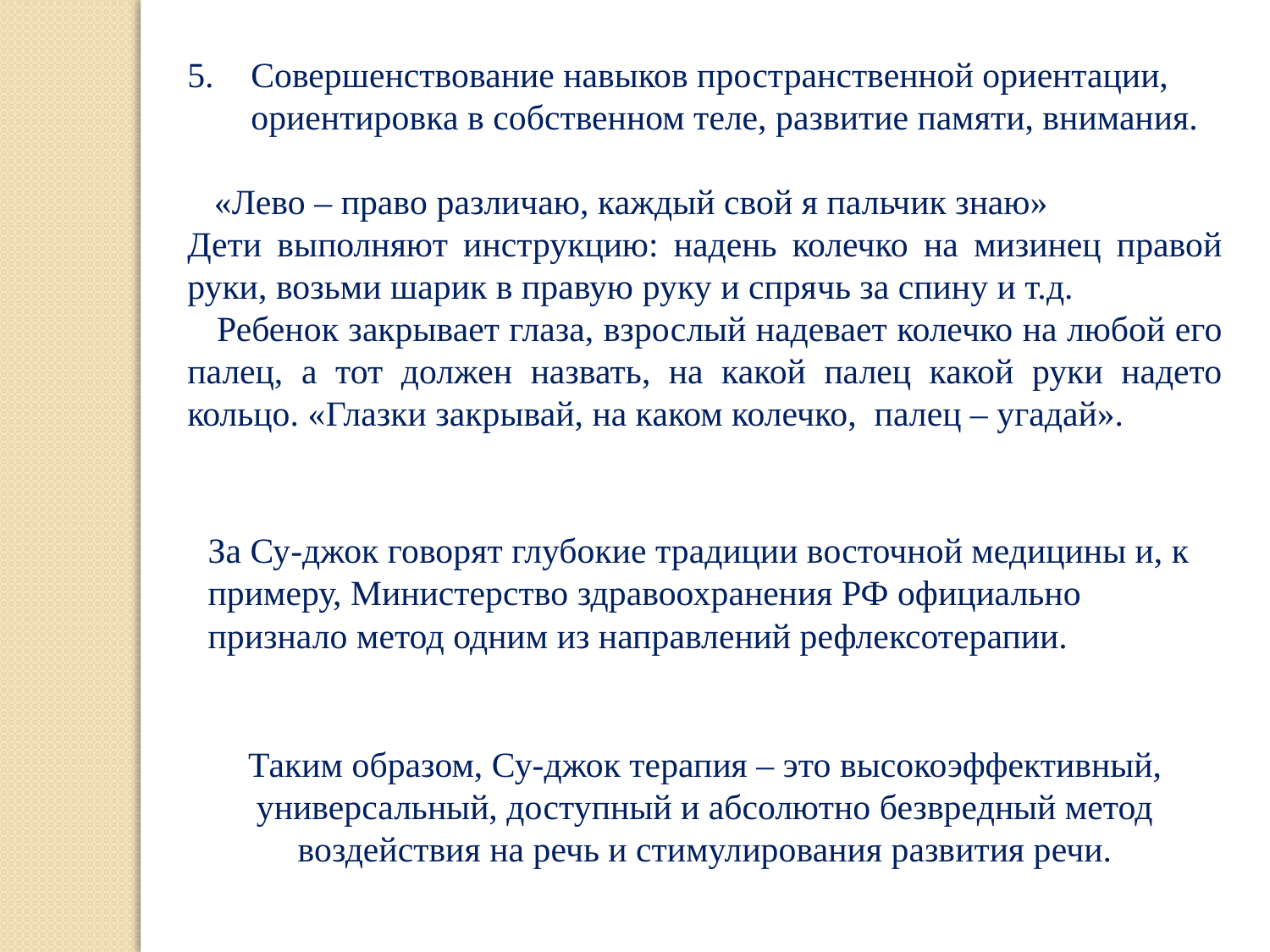

Совершенствование навыков пространственной ориентации, ориентировка в собственном теле, развитие памяти, внимания.

   «Лево – право различаю, каждый свой я пальчик знаю»
Дети выполняют инструкцию: надень колечко на мизинец правой руки, возьми шарик в правую руку и спрячь за спину и т.д.
   Ребенок закрывает глаза, взрослый надевает колечко на любой его палец, а тот должен назвать, на какой палец какой руки надето кольцо. «Глазки закрывай, на каком колечко,  палец – угадай».
За Су-джок говорят глубокие традиции восточной медицины и, к примеру, Министерство здравоохранения РФ официально признало метод одним из направлений рефлексотерапии.
Таким образом, Су-джок терапия – это высокоэффективный, универсальный, доступный и абсолютно безвредный метод воздействия на речь и стимулирования развития речи.